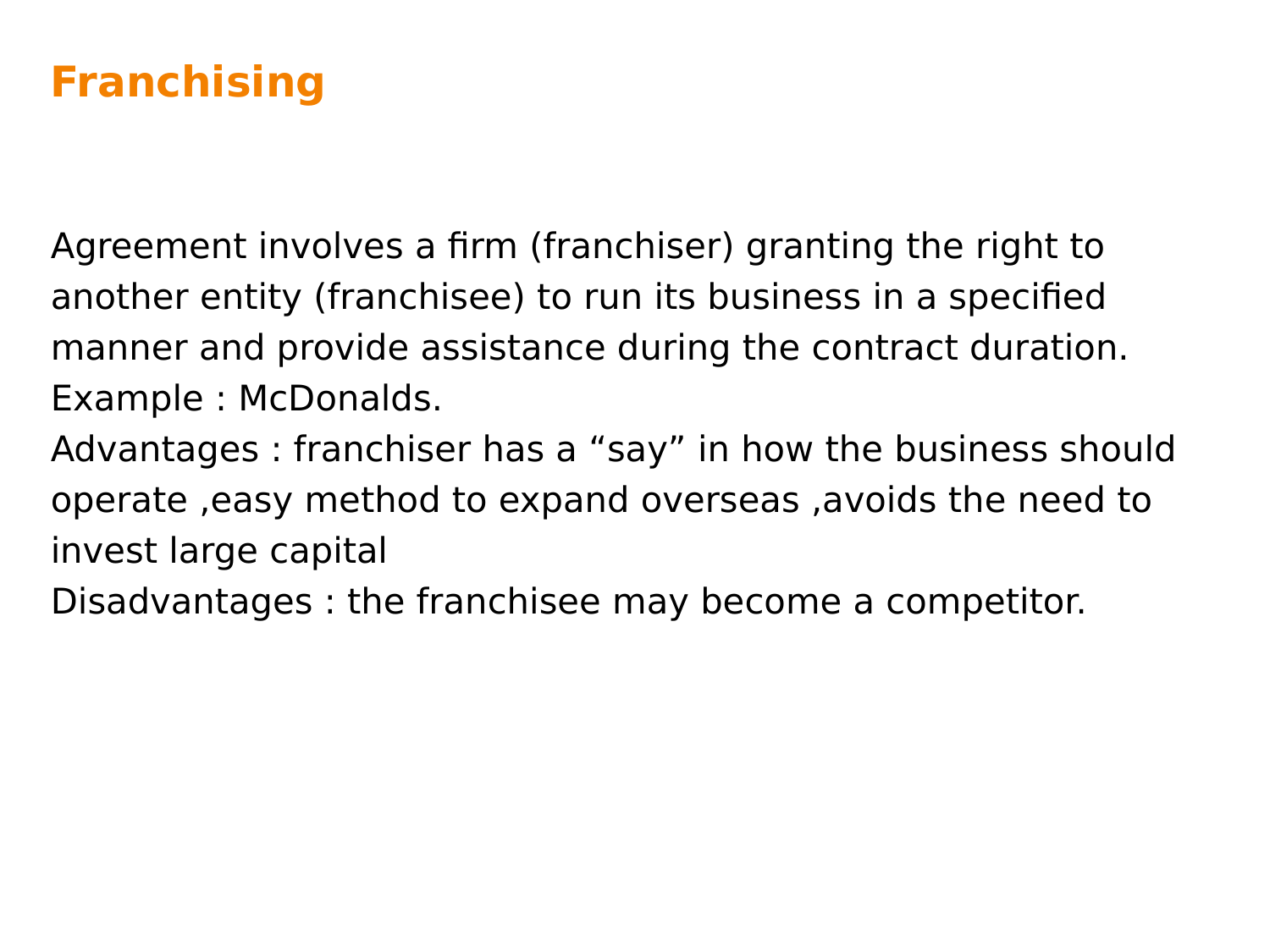

# Franchising
Agreement involves a firm (franchiser) granting the right to another entity (franchisee) to run its business in a specified manner and provide assistance during the contract duration.
Example : McDonalds.
Advantages : franchiser has a “say” in how the business should operate ,easy method to expand overseas ,avoids the need to invest large capital
Disadvantages : the franchisee may become a competitor.